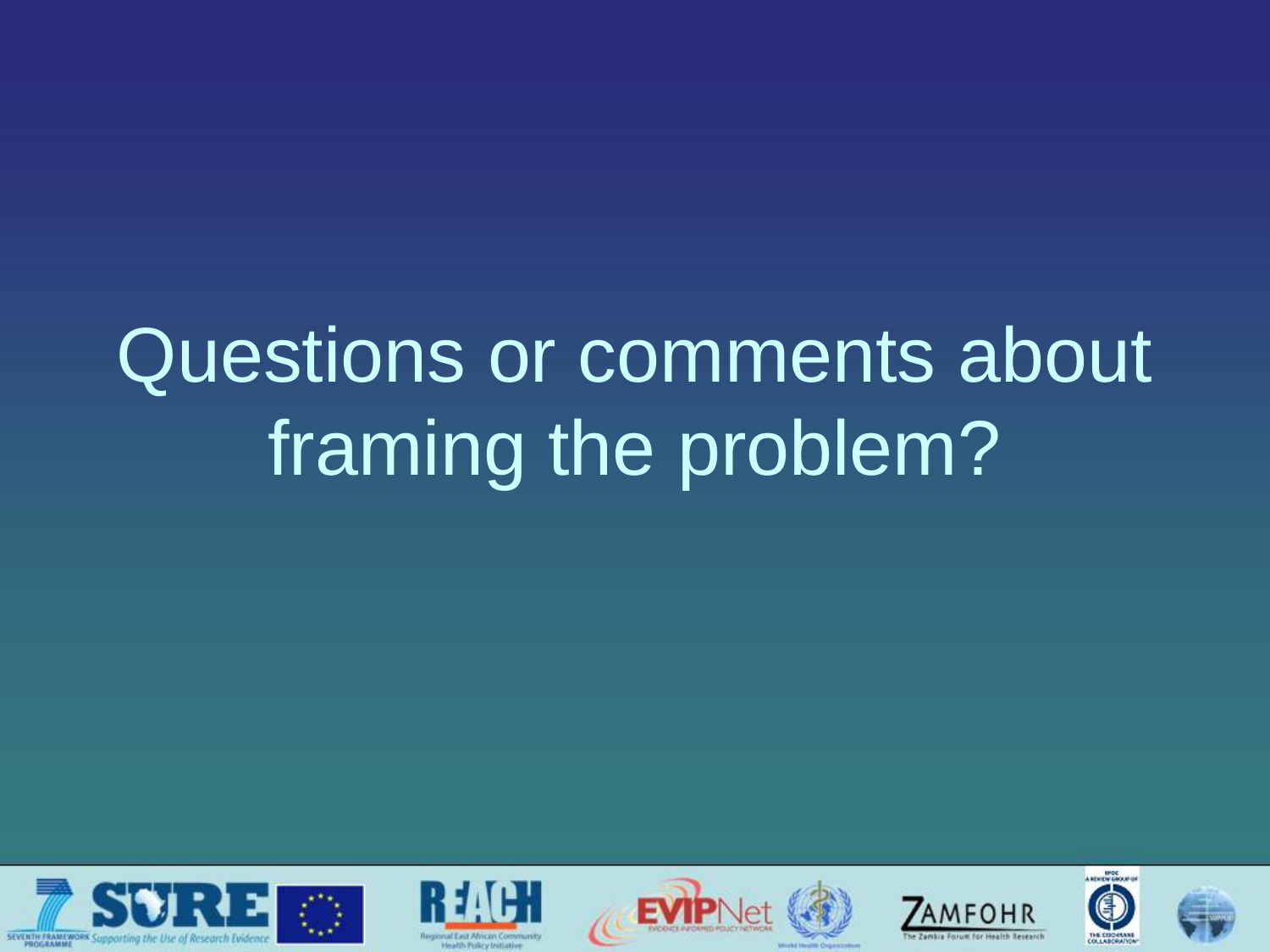

# Questions or comments about framing the problem?